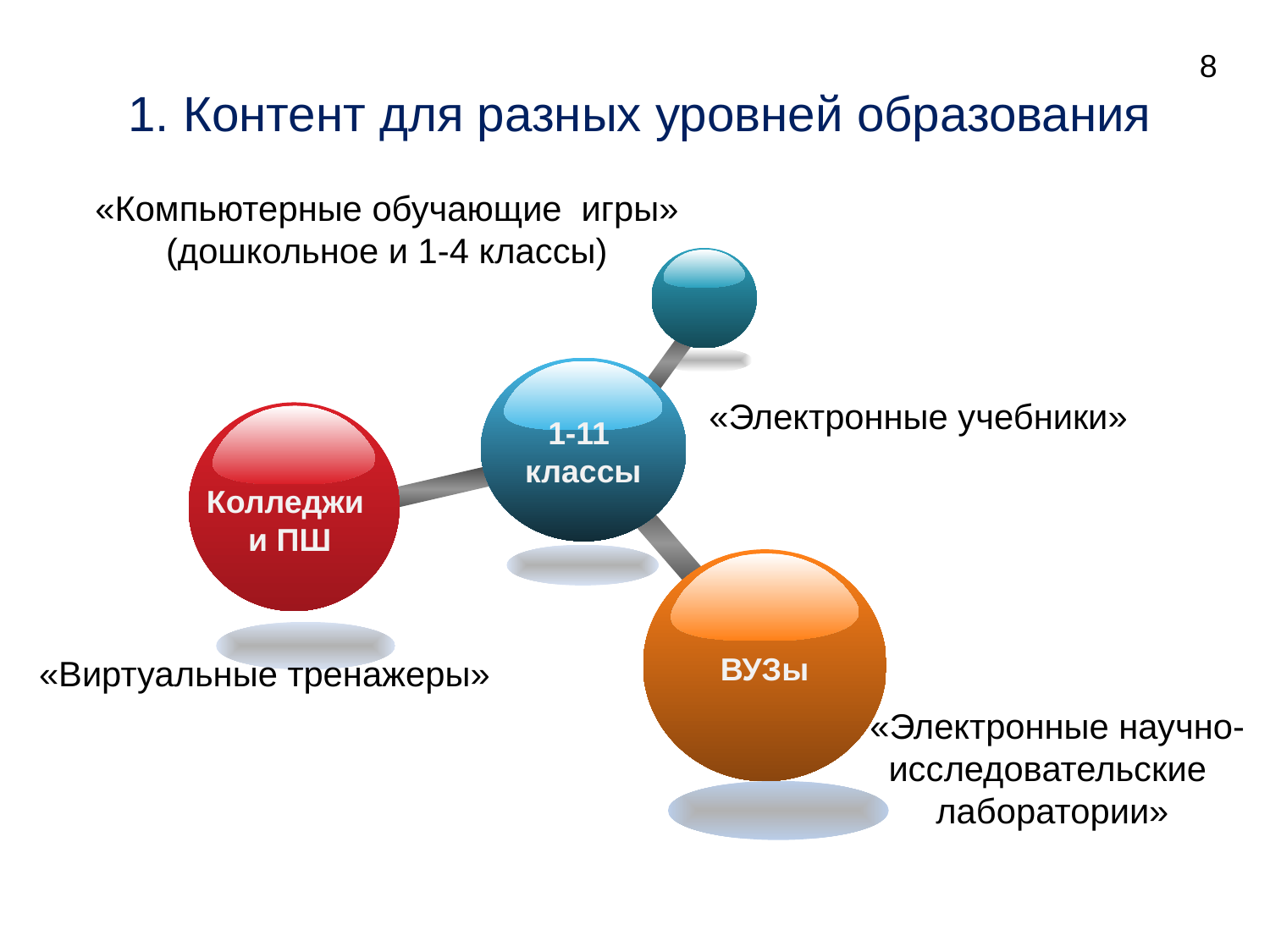

8
1. Контент для разных уровней образования
 «Компьютерные обучающие  игры»
(дошкольное и 1-4 классы)

«Электронные учебники»

1-11
классы
Колледжи
 и ПШ
ВУЗы
«Виртуальные тренажеры»

 «Электронные научно-исследовательские
лаборатории»